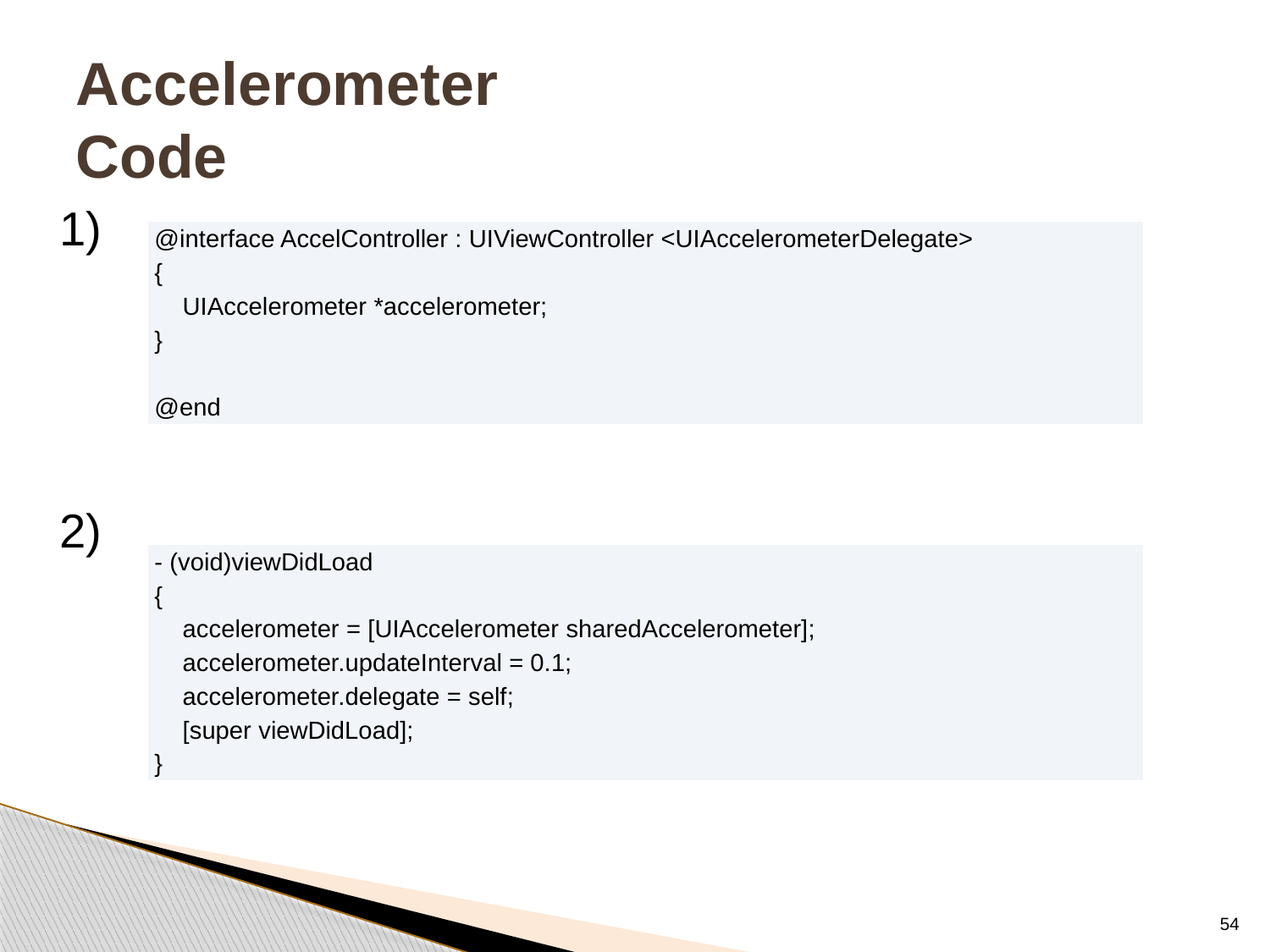

# Accelerometer Code
1)

2)
| @interface AccelController : UIViewController <UIAccelerometerDelegate> |
| --- |
| { |
| UIAccelerometer \*accelerometer; |
| } |
|  |
| @end |
| - (void)viewDidLoad |
| --- |
| { |
| accelerometer = [UIAccelerometer sharedAccelerometer]; |
| accelerometer.updateInterval = 0.1; |
| accelerometer.delegate = self; |
| [super viewDidLoad]; |
| } |
54